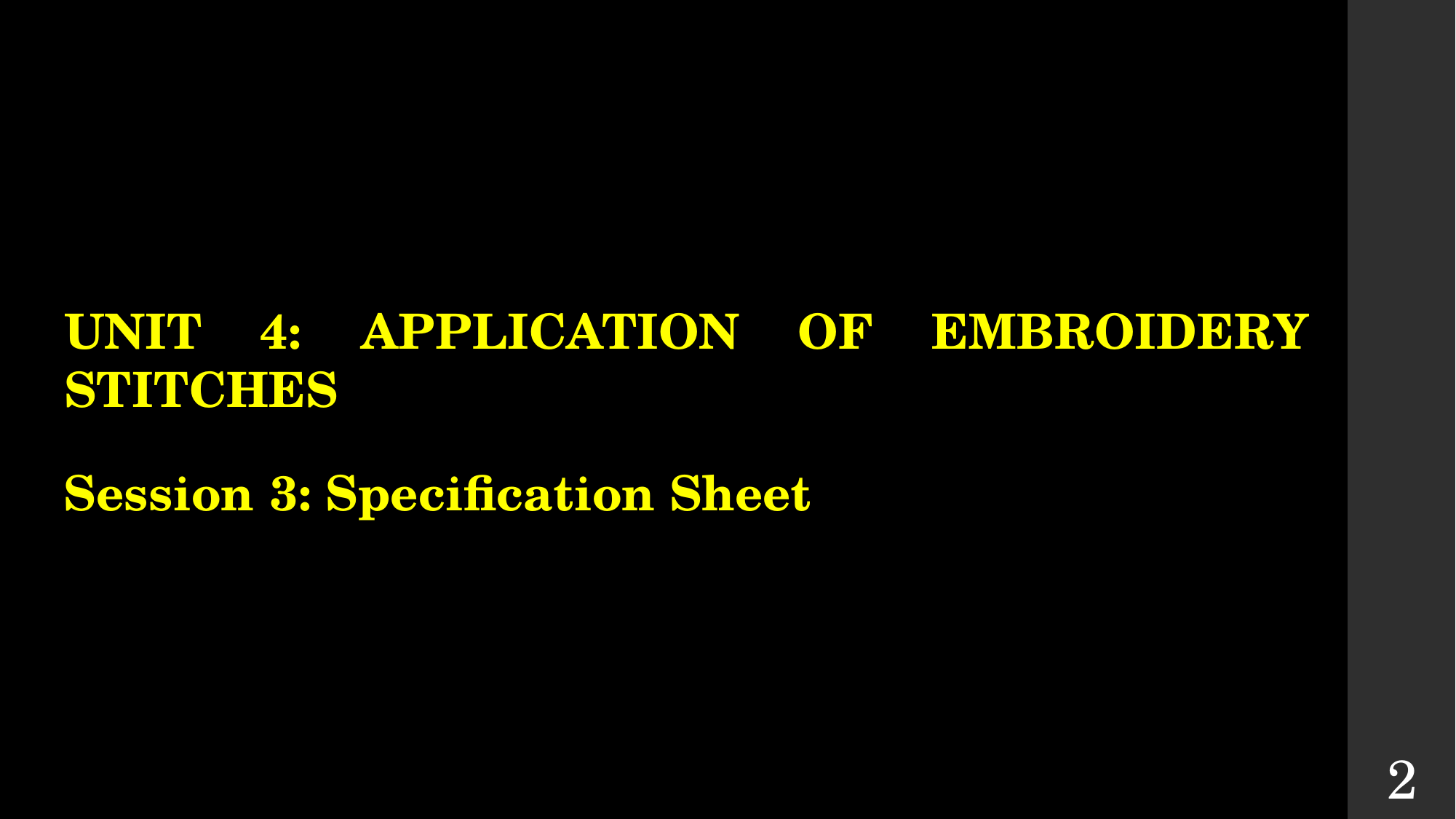

UNIT 4: APPLICATION OF EMBROIDERY STITCHES

Session 3: Specification Sheet
2